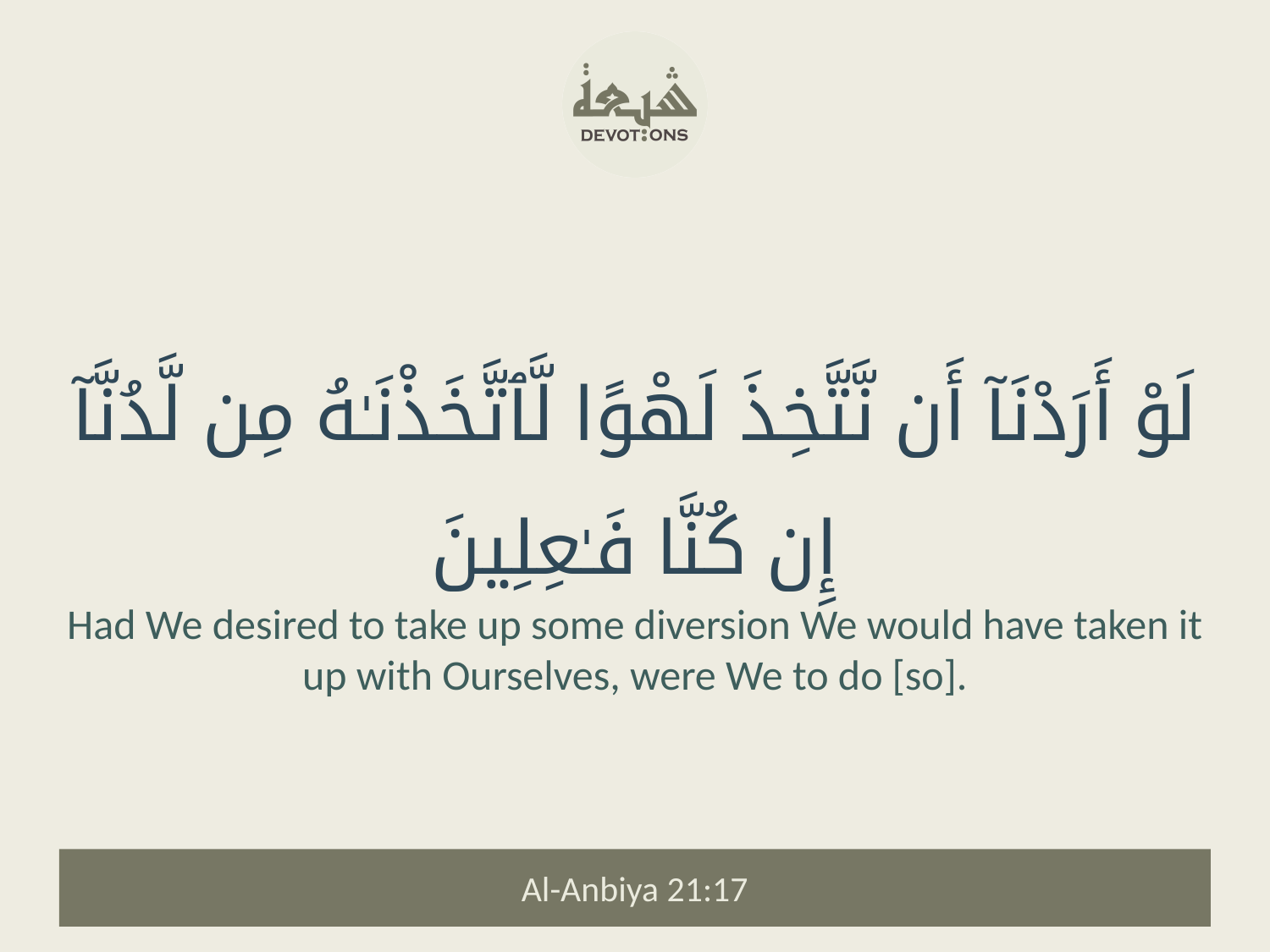

لَوْ أَرَدْنَآ أَن نَّتَّخِذَ لَهْوًا لَّٱتَّخَذْنَـٰهُ مِن لَّدُنَّآ إِن كُنَّا فَـٰعِلِينَ
Had We desired to take up some diversion We would have taken it up with Ourselves, were We to do [so].
Al-Anbiya 21:17